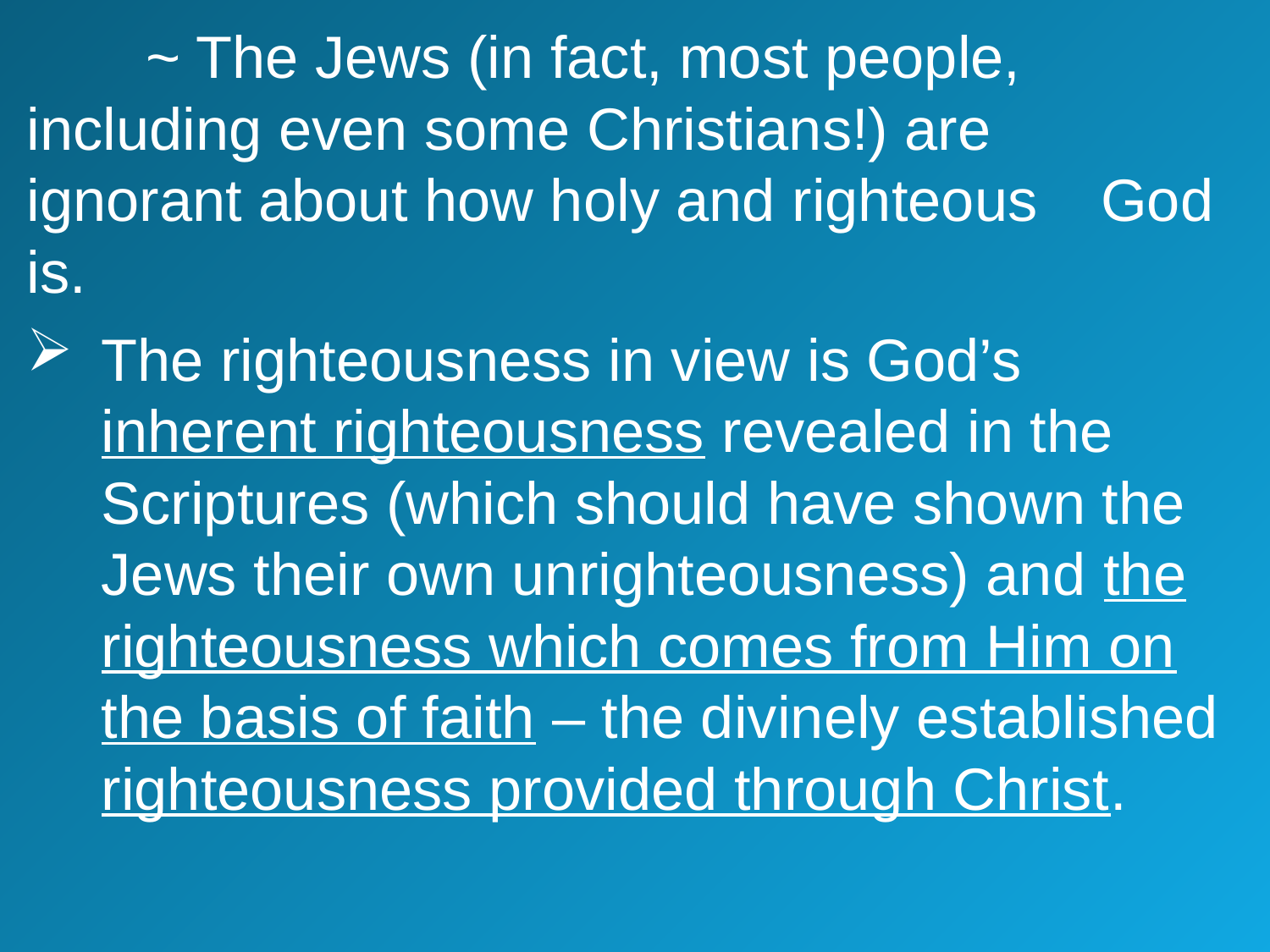

~ The Jews (in fact, most people, 						including even some Christians!) are 					ignorant about how holy and righteous 					God is.
The righteousness in view is God’s inherent righteousness revealed in the Scriptures (which should have shown the Jews their own unrighteousness) and the righteousness which comes from Him on the basis of faith – the divinely established righteousness provided through Christ.